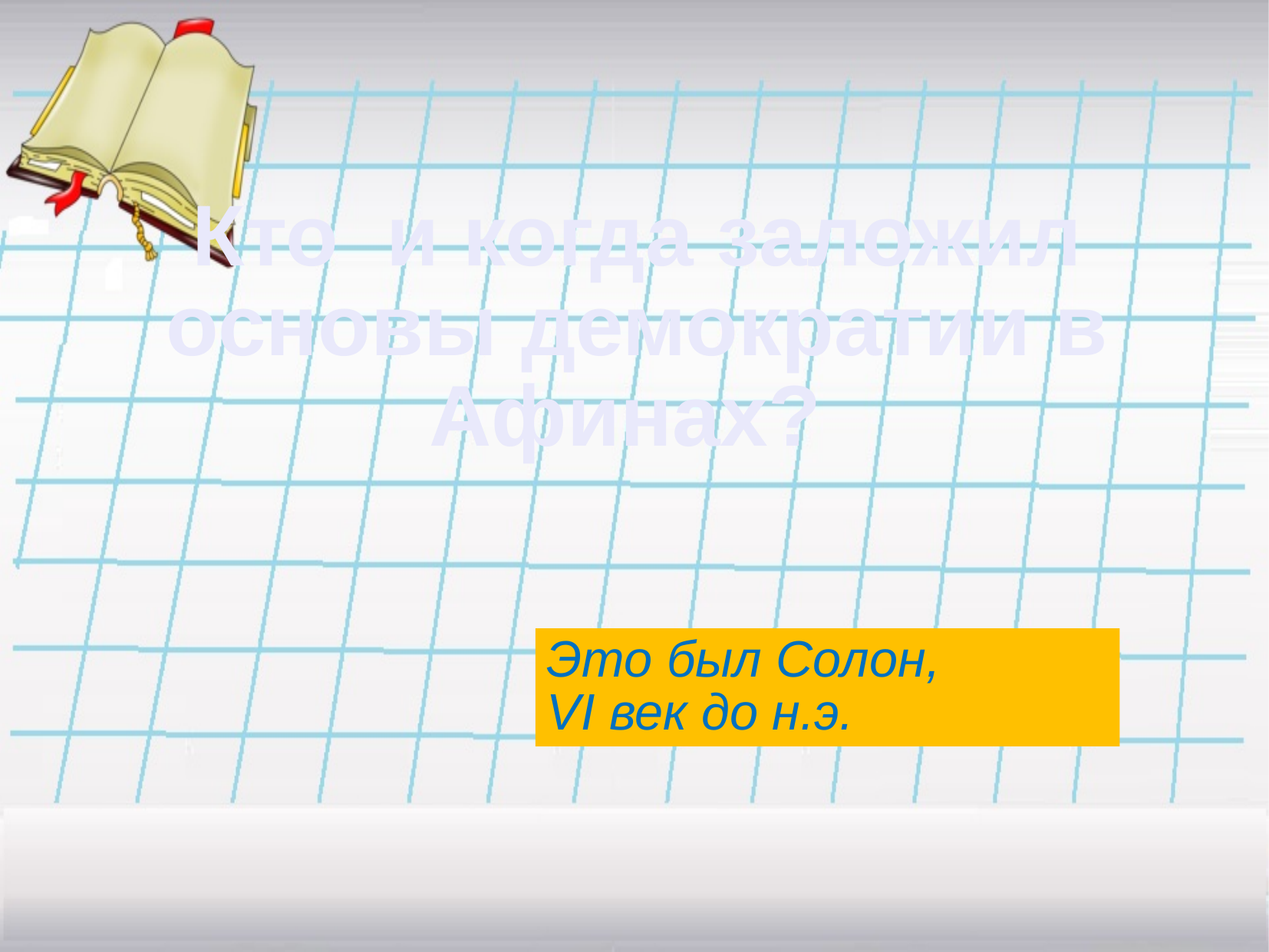

Кто  и когда заложил основы демократии в Афинах?
Это был Солон,
VI век до н.э.